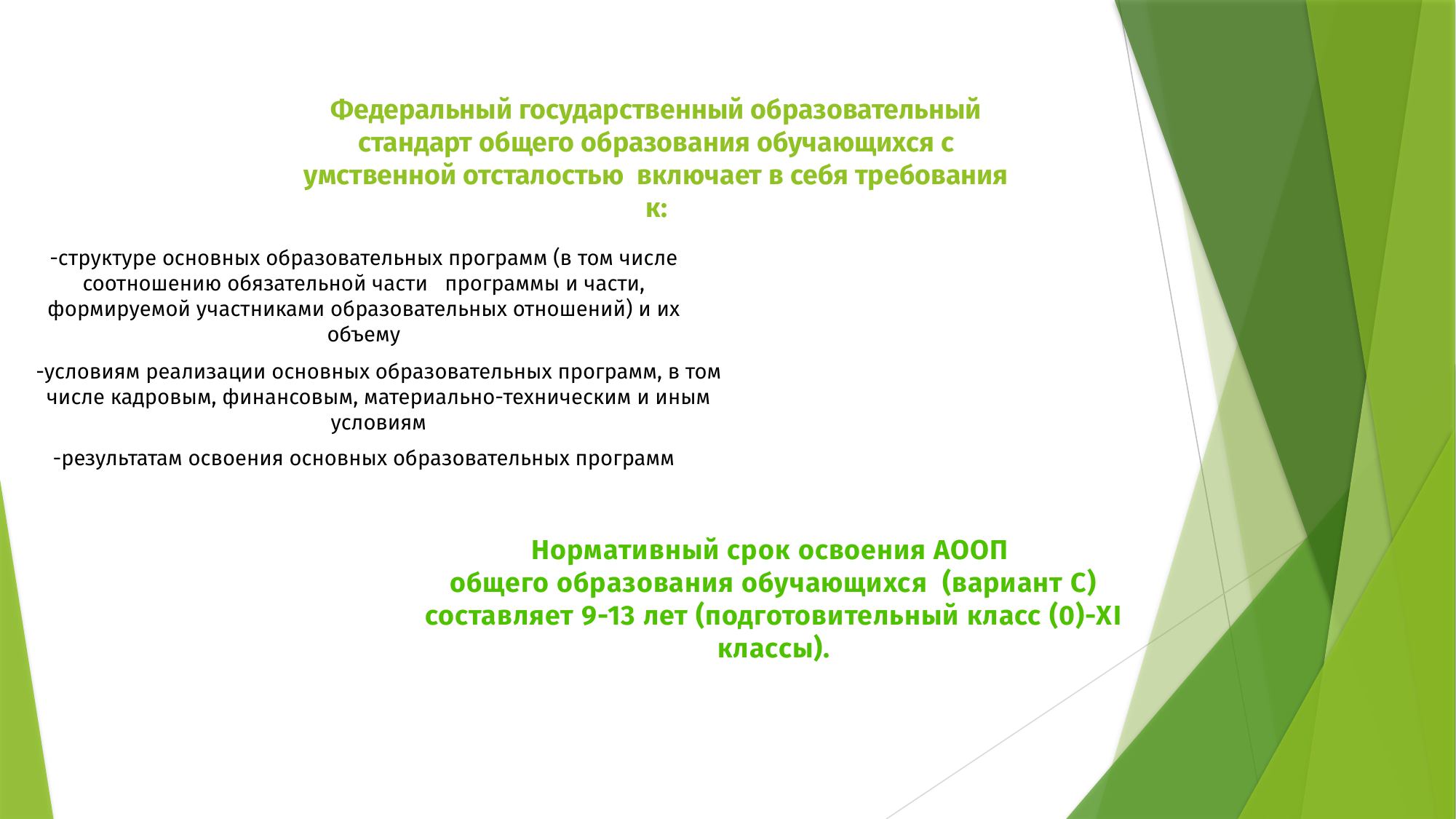

Федеральный государственный образовательный стандарт общего образования обучающихся с умственной отсталостью  включает в себя требования к:
-структуре основных образовательных программ (в том числе соотношению обязательной части   программы и части, формируемой участниками образовательных отношений) и их объему
-условиям реализации основных образовательных программ, в том числе кадровым, финансовым, материально-техническим и иным условиям
-результатам освоения основных образовательных программ
Нормативный срок освоения АООП
общего образования обучающихся  (вариант С) составляет 9-13 лет (подготовительный класс (0)-ХI классы).